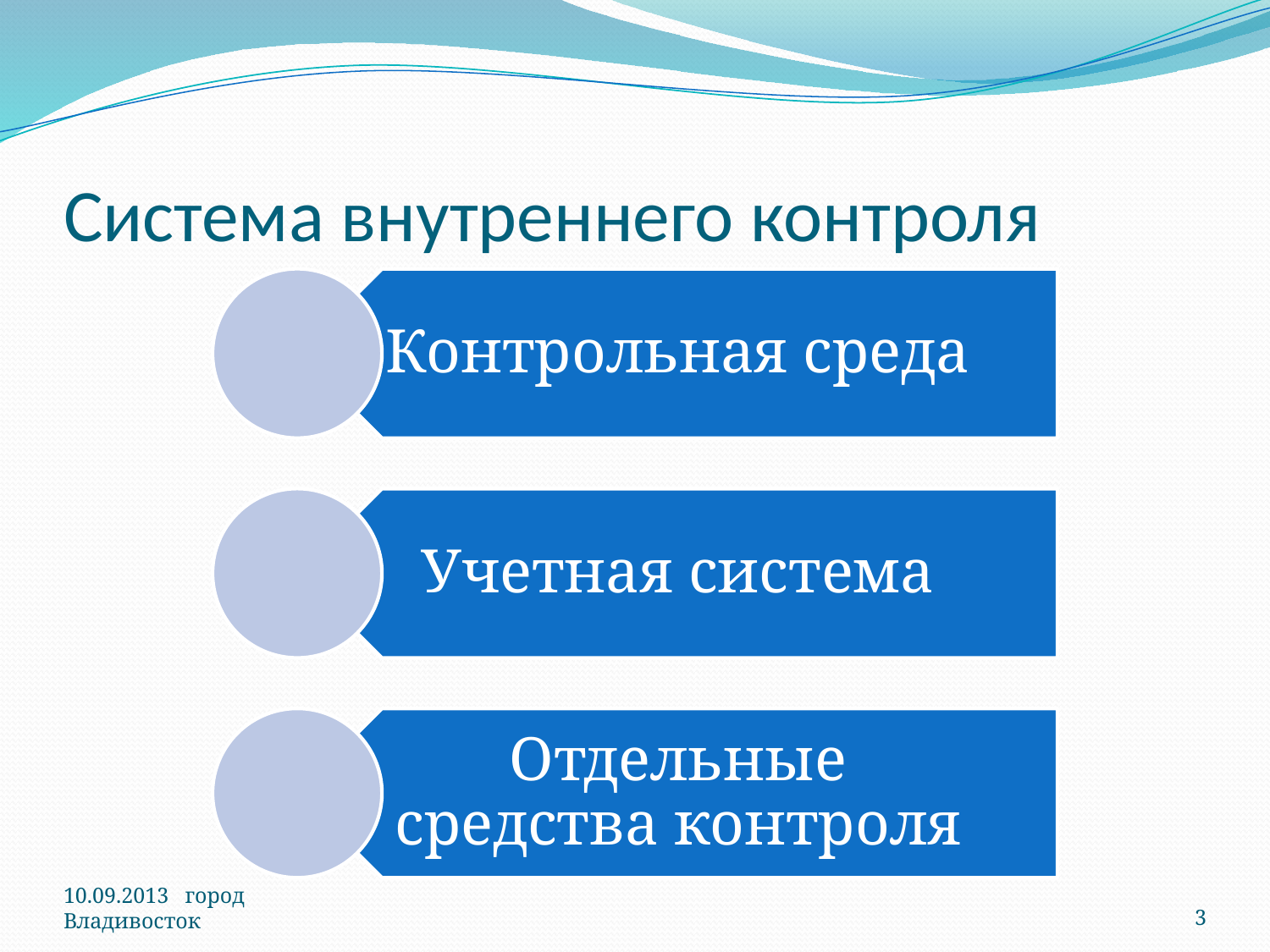

# Система внутреннего контроля
Контрольная среда
Учетная система
Отдельные средства контроля
10.09.2013   город Владивосток

3